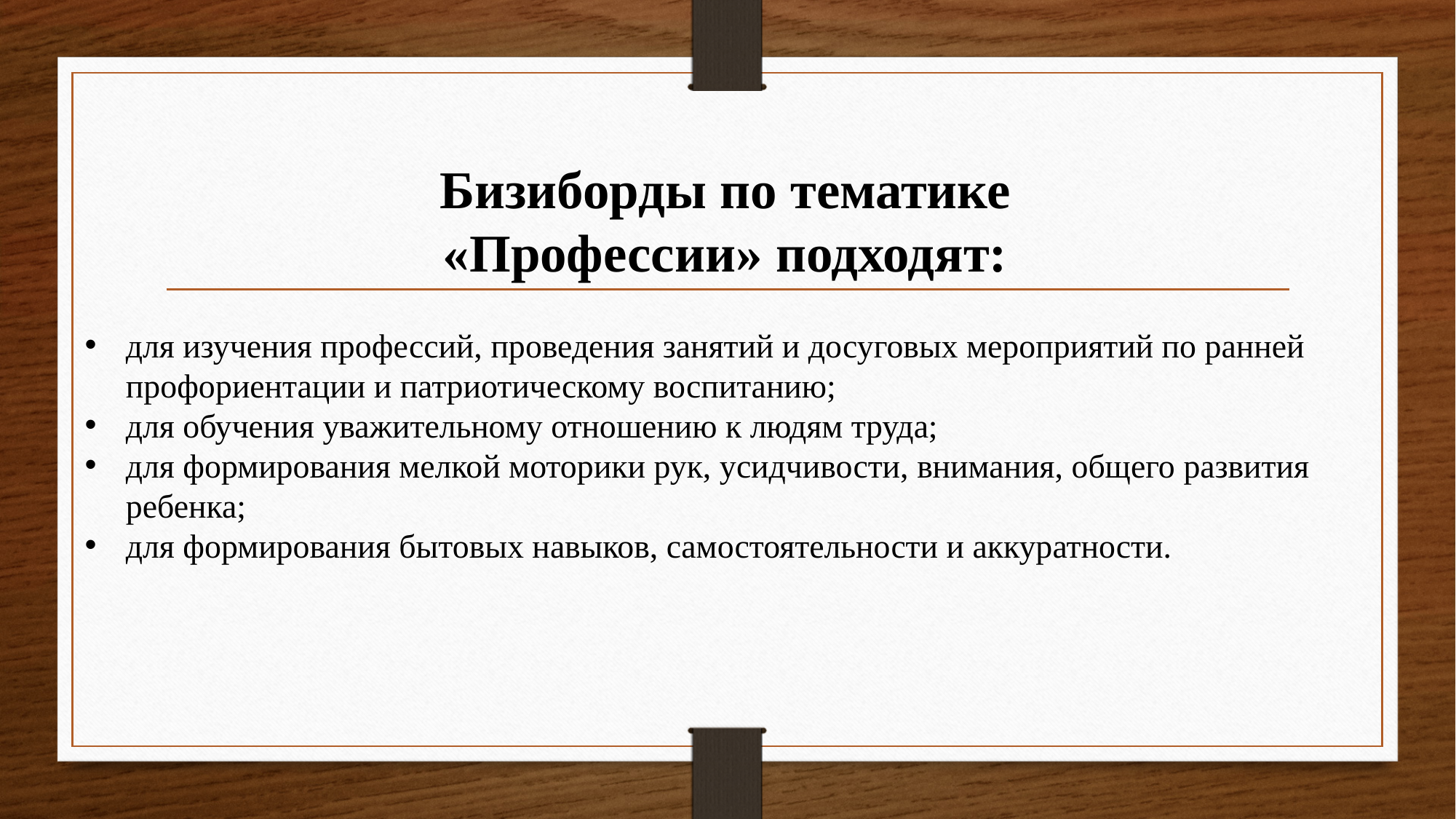

Бизиборды по тематике «Профессии» подходят:
для изучения профессий, проведения занятий и досуговых мероприятий по ранней профориентации и патриотическому воспитанию;
для обучения уважительному отношению к людям труда;
для формирования мелкой моторики рук, усидчивости, внимания, общего развития ребенка;
для формирования бытовых навыков, самостоятельности и аккуратности.